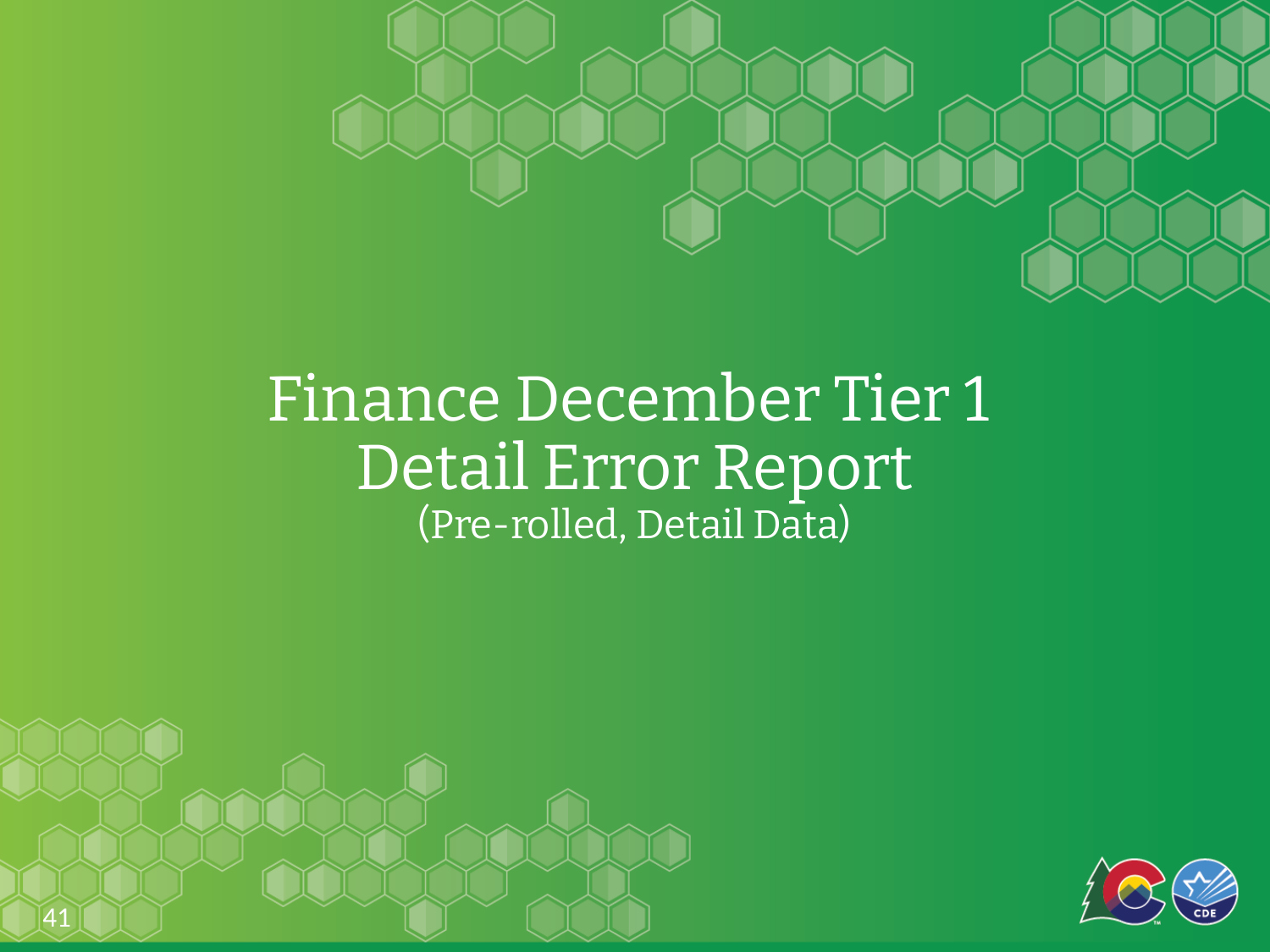

# Finance December Tier 1
Detail Error Report
(Pre-rolled, Detail Data)

41